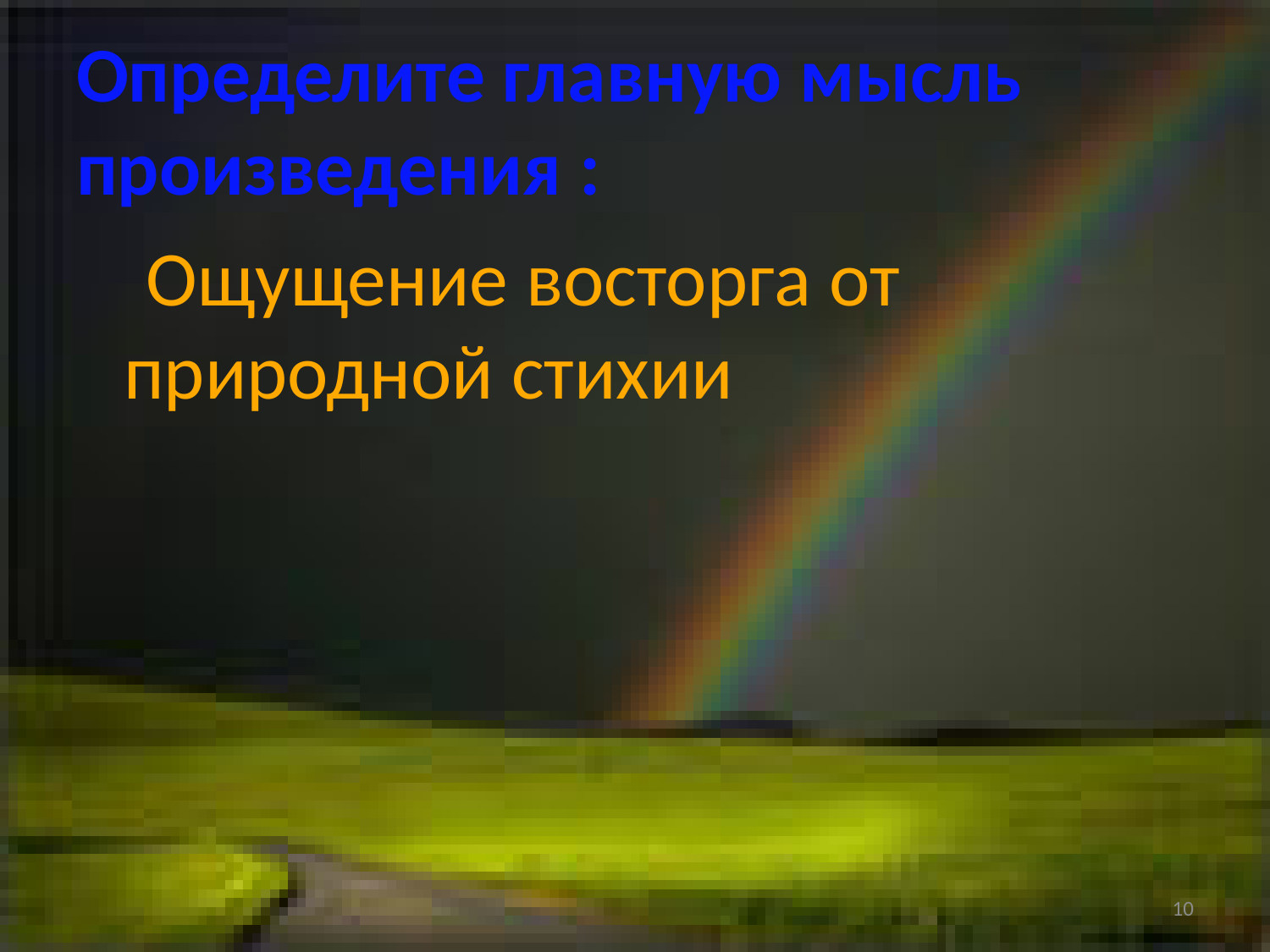

# Определите главную мысль произведения :
    Ощущение восторга от природной стихии
10